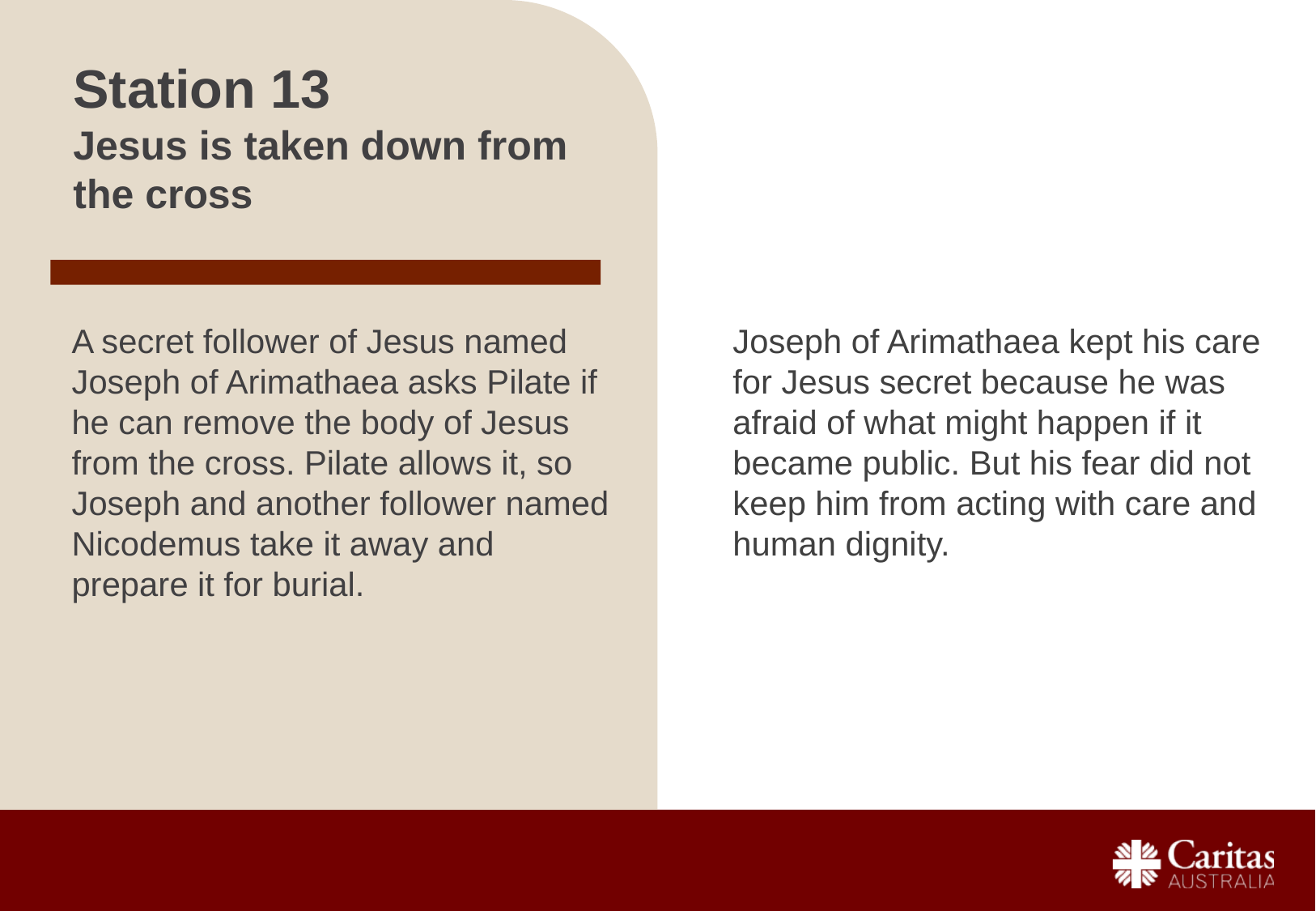

# Station 13 Jesus is taken down from the cross

A secret follower of Jesus named Joseph of Arimathaea asks Pilate if he can remove the body of Jesus from the cross. Pilate allows it, so Joseph and another follower named Nicodemus take it away and prepare it for burial.
Joseph of Arimathaea kept his care for Jesus secret because he was afraid of what might happen if it became public. But his fear did not keep him from acting with care and human dignity.